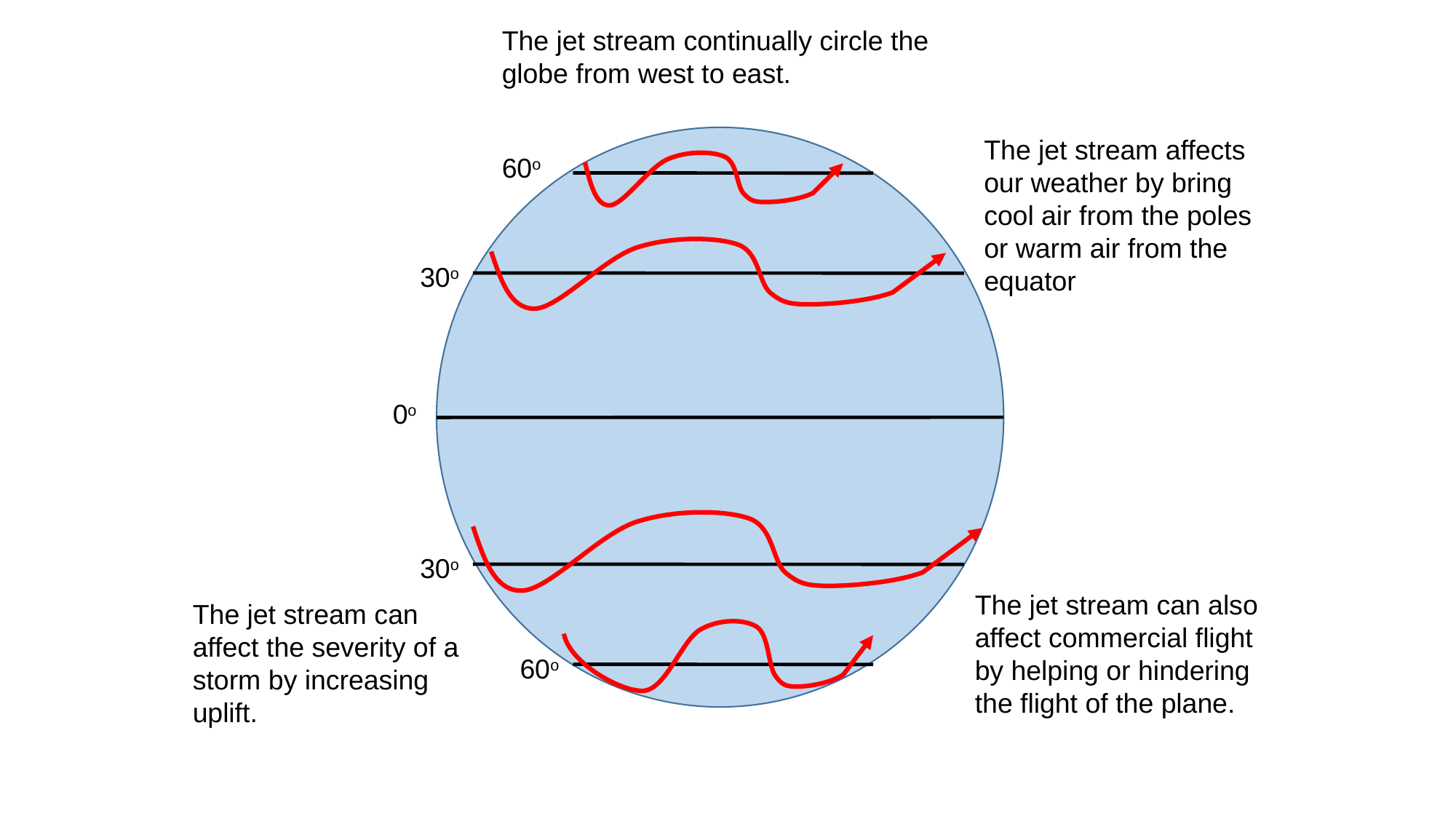

The jet stream continually circle the globe from west to east.

60o
30o
0o
30o
60o
The jet stream affects our weather by bring cool air from the poles or warm air from the equator

The jet stream can also affect commercial flight by helping or hindering the flight of the plane.
The jet stream can affect the severity of a storm by increasing uplift.